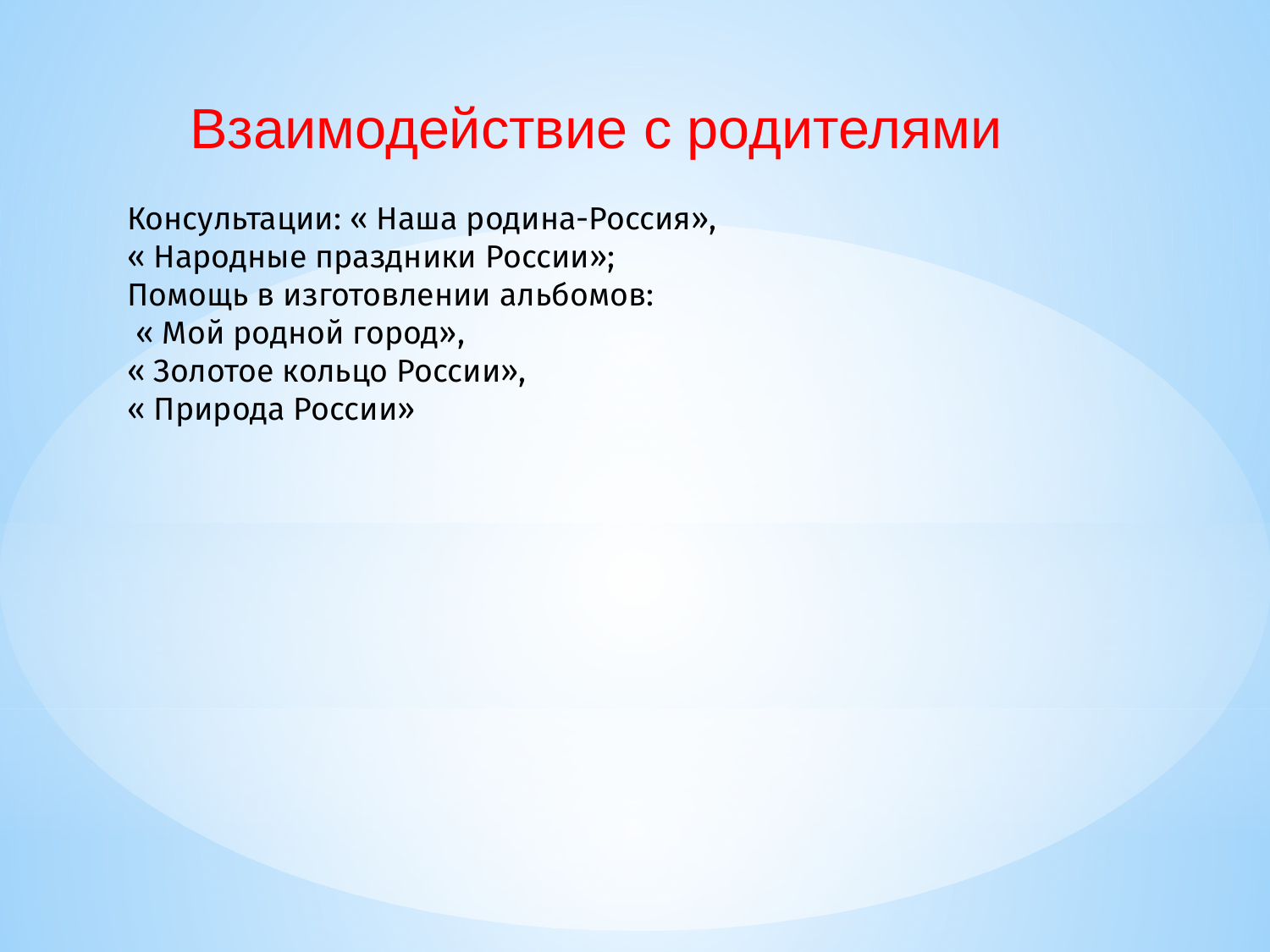

Взаимодействие с родителями

Консультации: « Наша родина-Россия»,
« Народные праздники России»;
Помощь в изготовлении альбомов:
 « Мой родной город»,
« Золотое кольцо России»,
« Природа России»